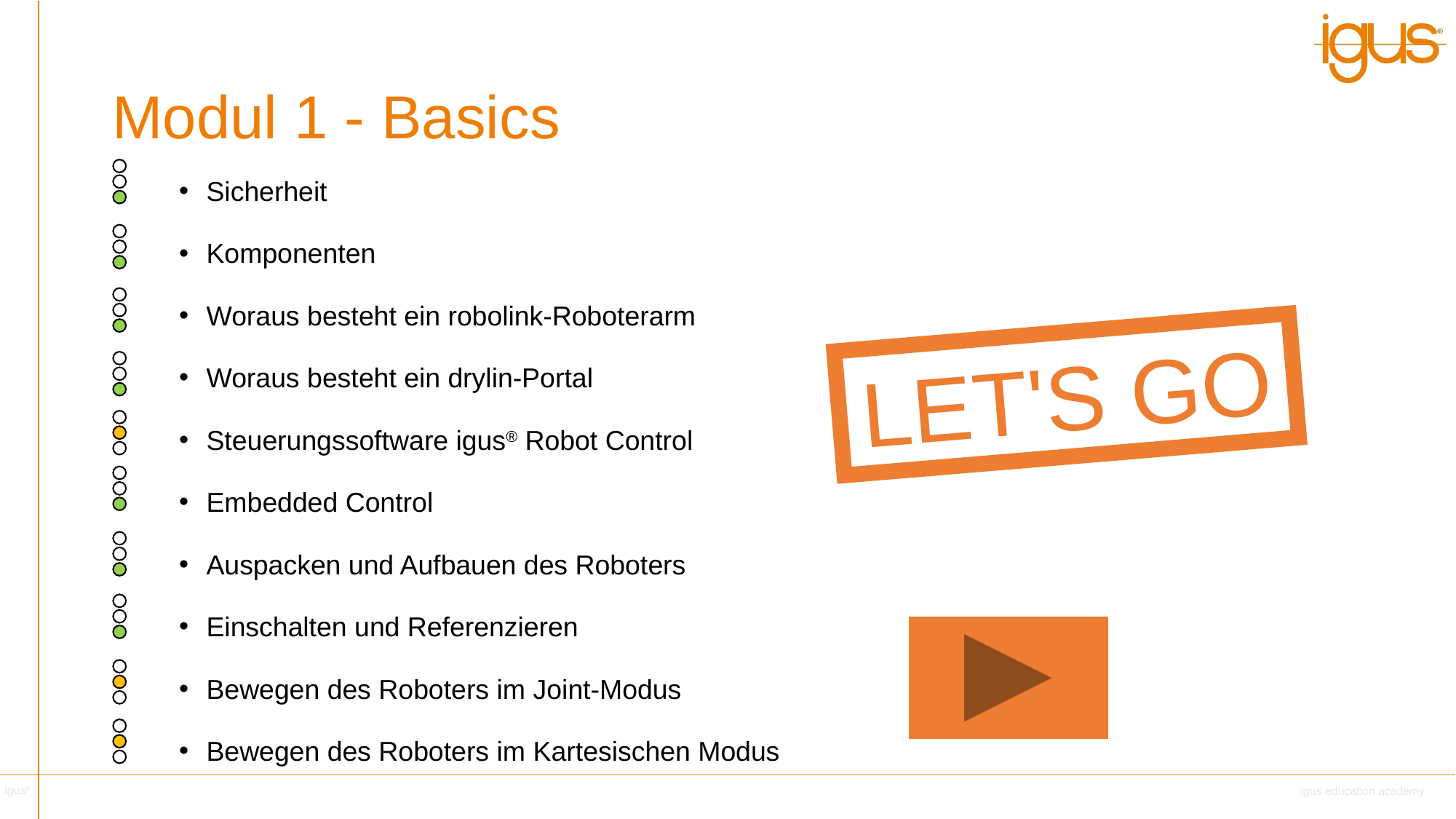

Modul 1 - Basics
Sicherheit
Komponenten
Woraus besteht ein robolink-Roboterarm
Woraus besteht ein drylin-Portal
Steuerungssoftware igus® Robot Control
Embedded Control
Auspacken und Aufbauen des Roboters
Einschalten und Referenzieren
Bewegen des Roboters im Joint-Modus
Bewegen des Roboters im Kartesischen Modus

LET'S GO